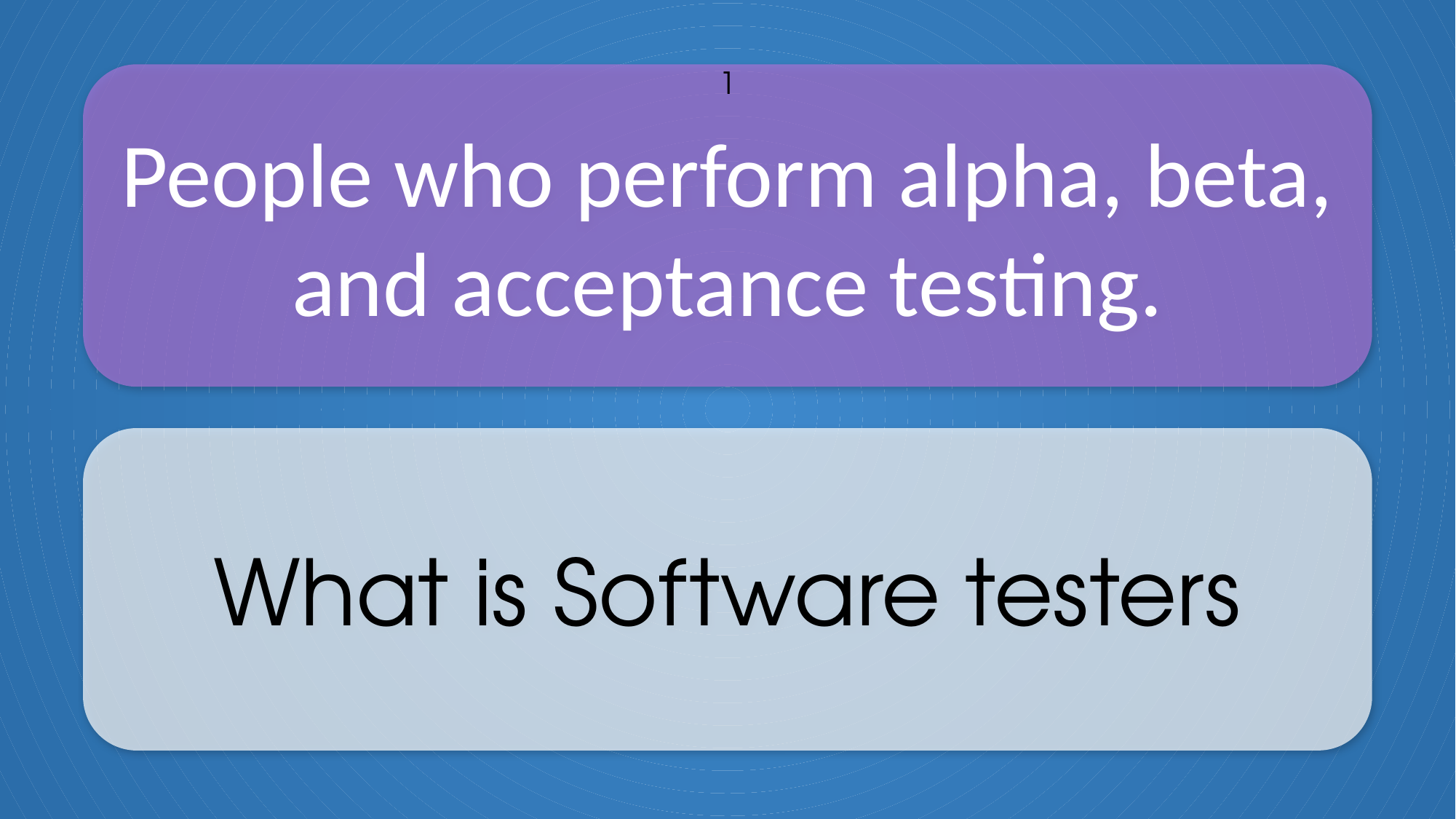

People who perform alpha, beta, and acceptance testing.
1
What is Software testers